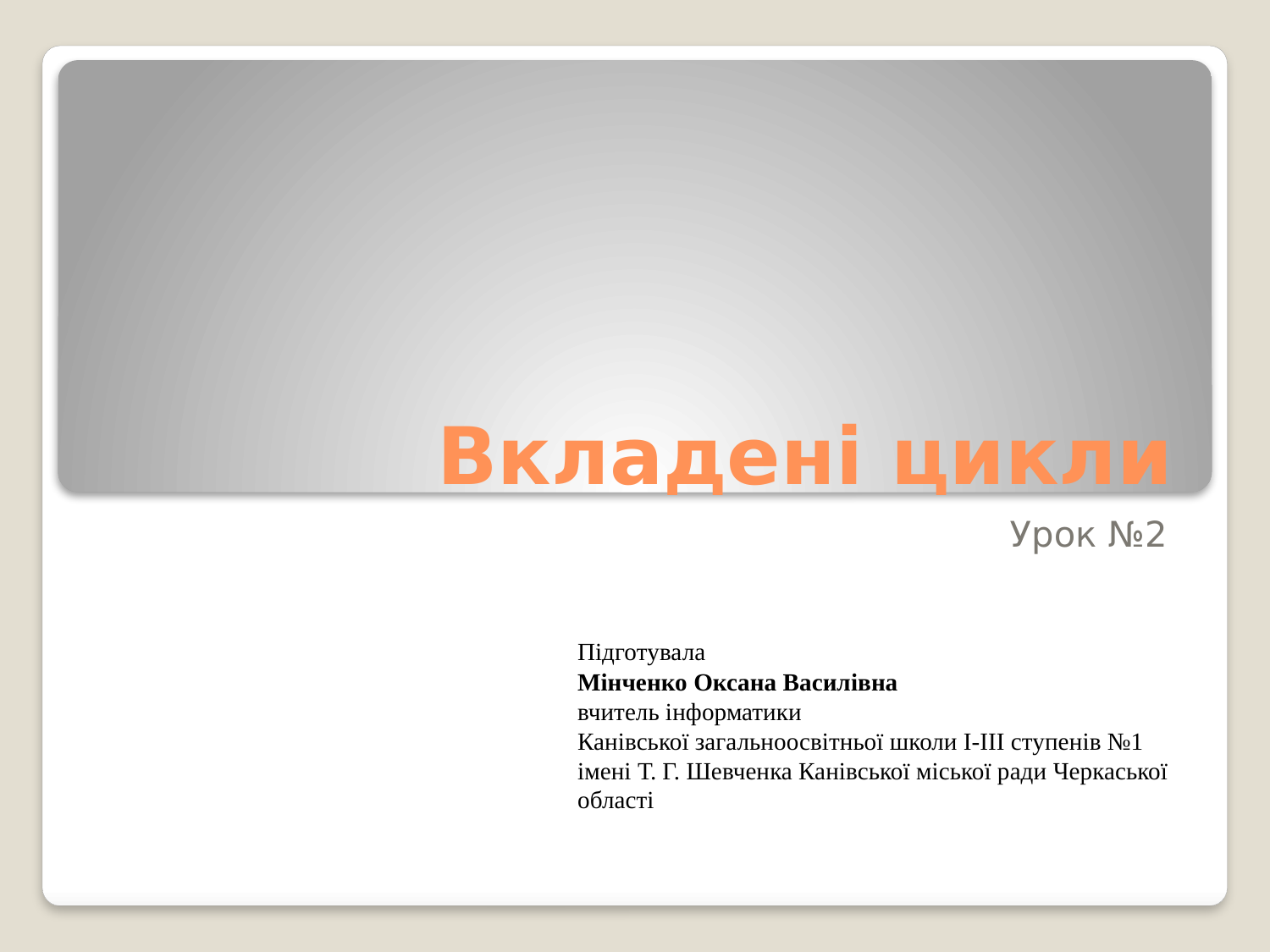

# Вкладені цикли
Урок №2
Підготувала
Мінченко Оксана Василівна
вчитель інформатики
Канівської загальноосвітньої школи І-ІІІ ступенів №1 імені Т. Г. Шевченка Канівської міської ради Черкаської області